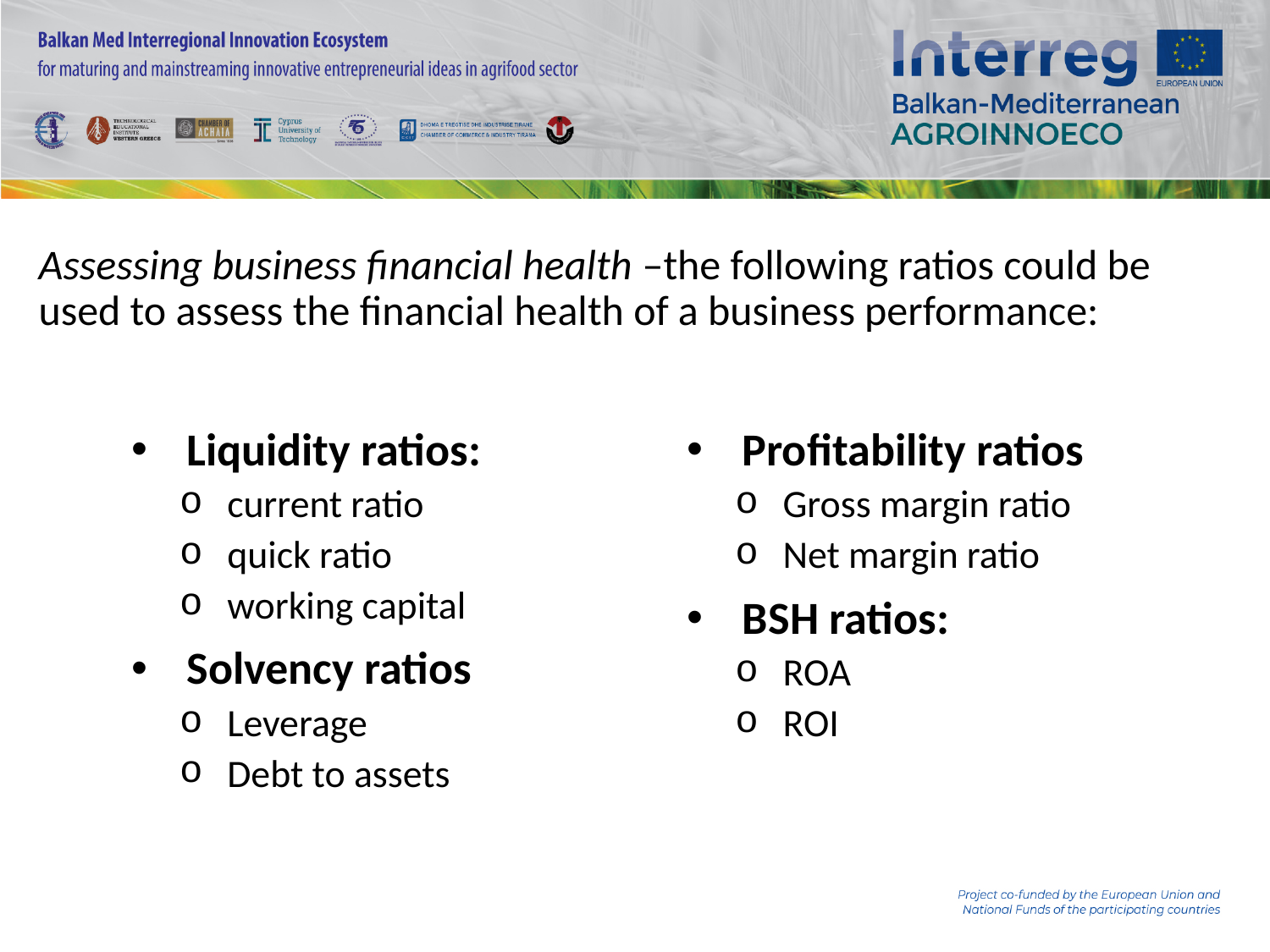

# Assessing business financial health –the following ratios could be used to assess the financial health of a business performance:
Liquidity ratios:
current ratio
quick ratio
working capital
Solvency ratios
Leverage
Debt to assets

Profitability ratios
Gross margin ratio
Net margin ratio
BSH ratios:
ROA
ROI